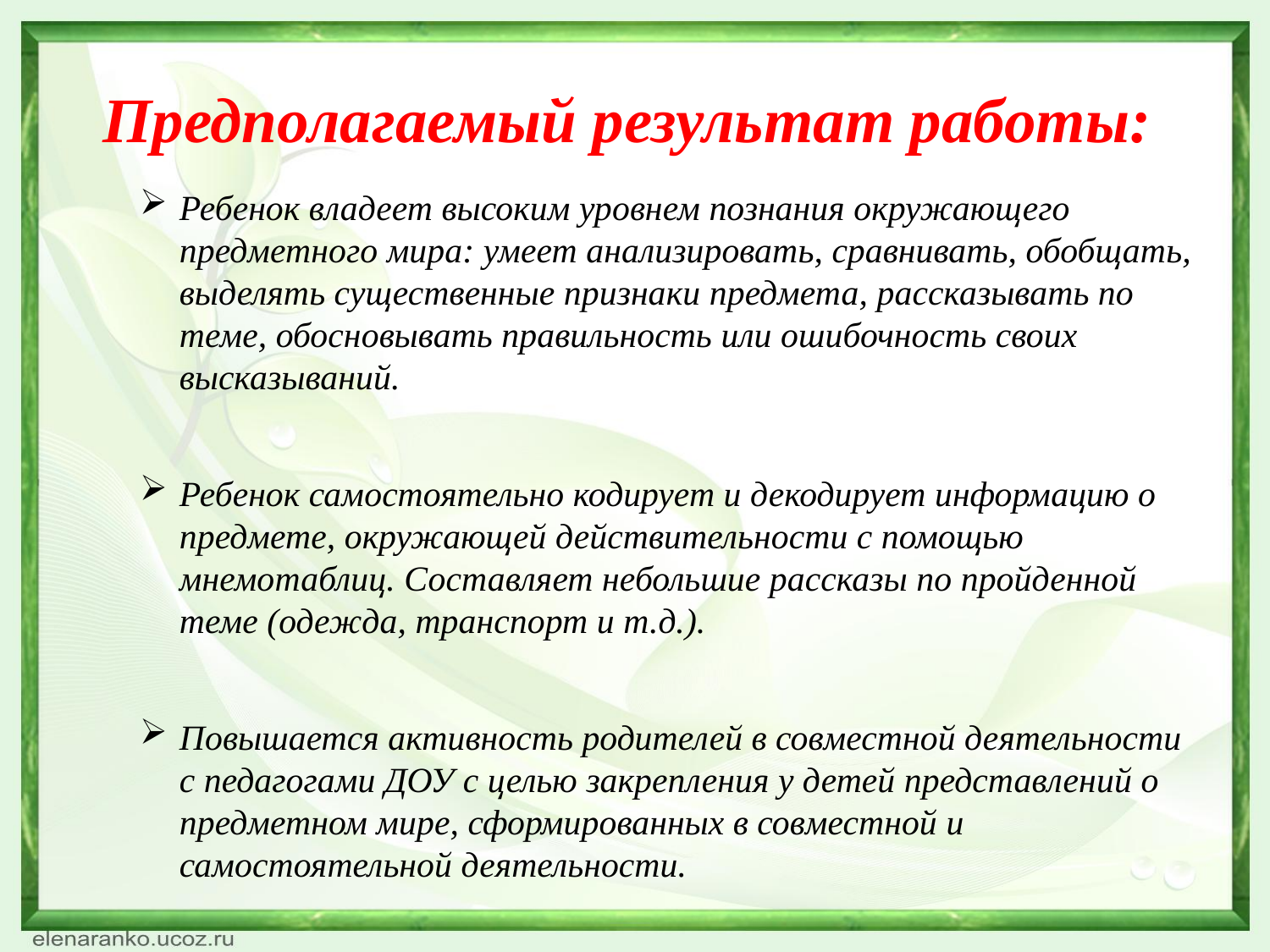

# Предполагаемый результат работы:
Ребенок владеет высоким уровнем познания окружающего предметного мира: умеет анализировать, сравнивать, обобщать, выделять существенные признаки предмета, рассказывать по теме, обосновывать правильность или ошибочность своих высказываний.

Ребенок самостоятельно кодирует и декодирует информацию о предмете, окружающей действительности с помощью мнемотаблиц. Составляет небольшие рассказы по пройденной теме (одежда, транспорт и т.д.).

Повышается активность родителей в совместной деятельности с педагогами ДОУ с целью закрепления у детей представлений о предметном мире, сформированных в совместной и самостоятельной деятельности.